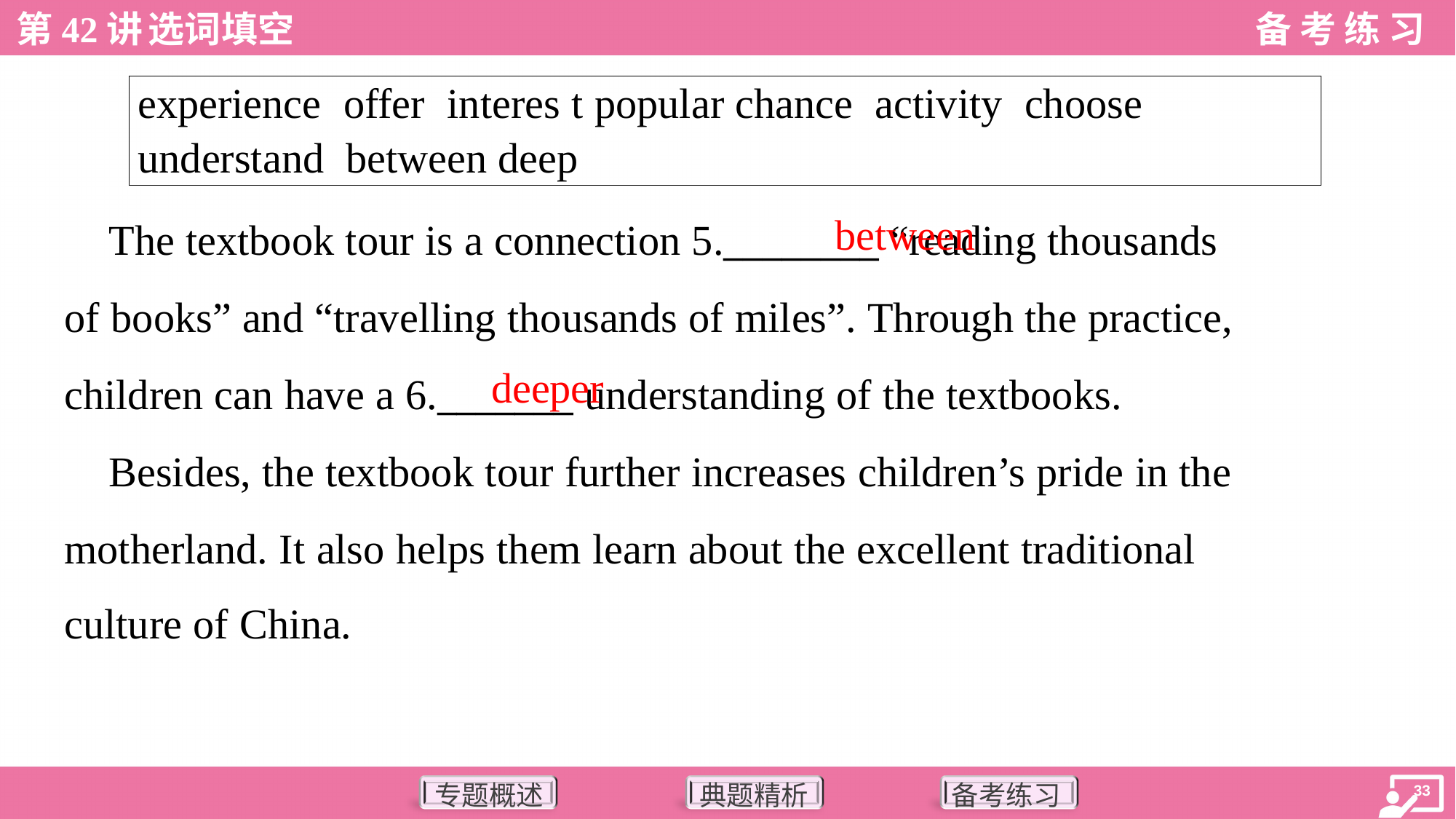

| experience offer interes t popular chance activity choose understand between deep |
| --- |
between
    The textbook tour is a connection 5.________ “reading thousands
of books” and “travelling thousands of miles”. Through the practice,
children can have a 6._______ understanding of the textbooks.
    Besides, the textbook tour further increases children’s pride in the
motherland. It also helps them learn about the excellent traditional
culture of China.
deeper